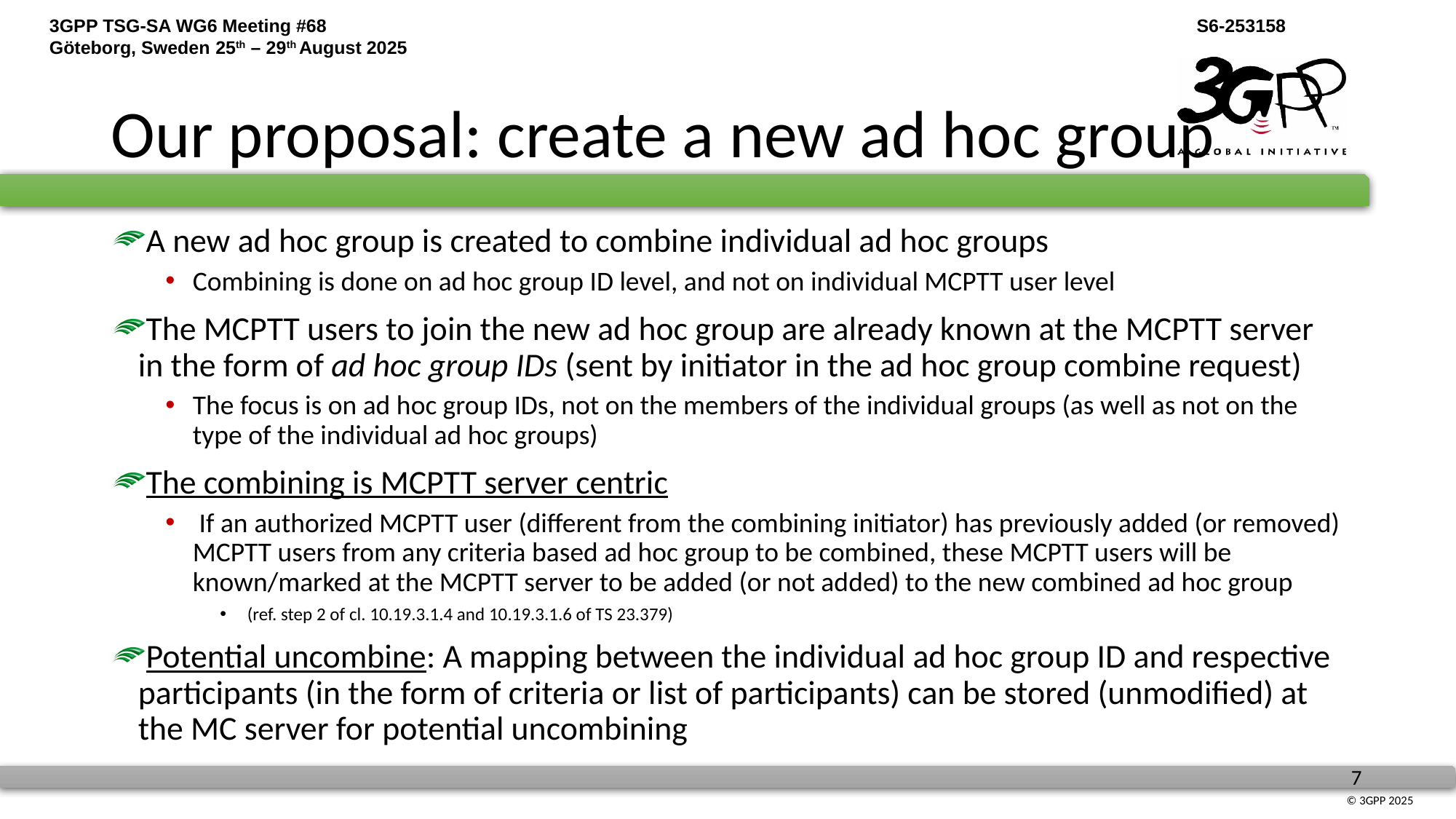

# Our proposal: create a new ad hoc group
A new ad hoc group is created to combine individual ad hoc groups
Combining is done on ad hoc group ID level, and not on individual MCPTT user level
The MCPTT users to join the new ad hoc group are already known at the MCPTT server in the form of ad hoc group IDs (sent by initiator in the ad hoc group combine request)
The focus is on ad hoc group IDs, not on the members of the individual groups (as well as not on the type of the individual ad hoc groups)
The combining is MCPTT server centric
 If an authorized MCPTT user (different from the combining initiator) has previously added (or removed) MCPTT users from any criteria based ad hoc group to be combined, these MCPTT users will be known/marked at the MCPTT server to be added (or not added) to the new combined ad hoc group
(ref. step 2 of cl. 10.19.3.1.4 and 10.19.3.1.6 of TS 23.379)
Potential uncombine: A mapping between the individual ad hoc group ID and respective participants (in the form of criteria or list of participants) can be stored (unmodified) at the MC server for potential uncombining